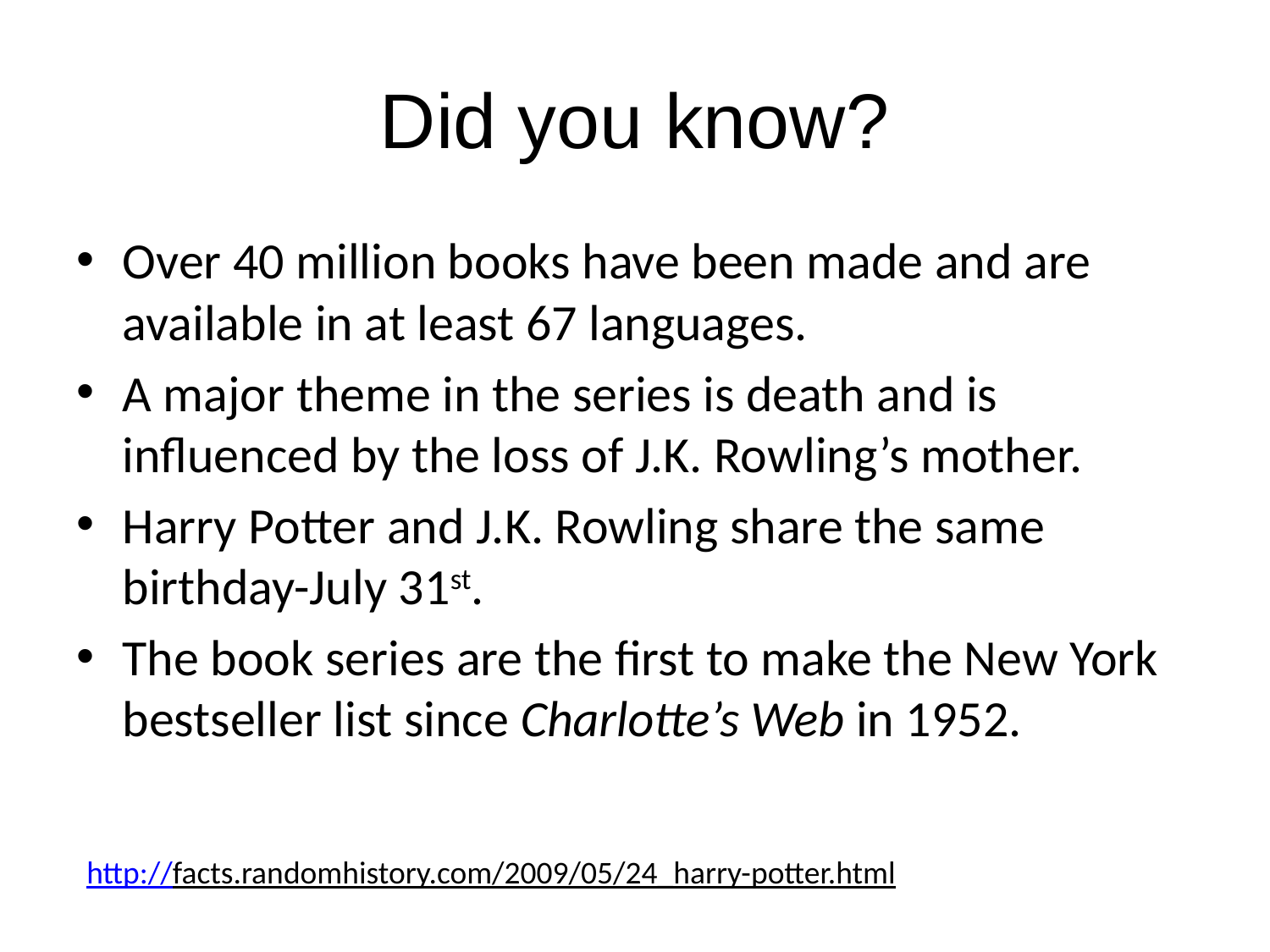

# Did you know?
Over 40 million books have been made and are available in at least 67 languages.
A major theme in the series is death and is influenced by the loss of J.K. Rowling’s mother.
Harry Potter and J.K. Rowling share the same birthday-July 31st.
The book series are the first to make the New York bestseller list since Charlotte’s Web in 1952.

http://facts.randomhistory.com/2009/05/24_harry-potter.html